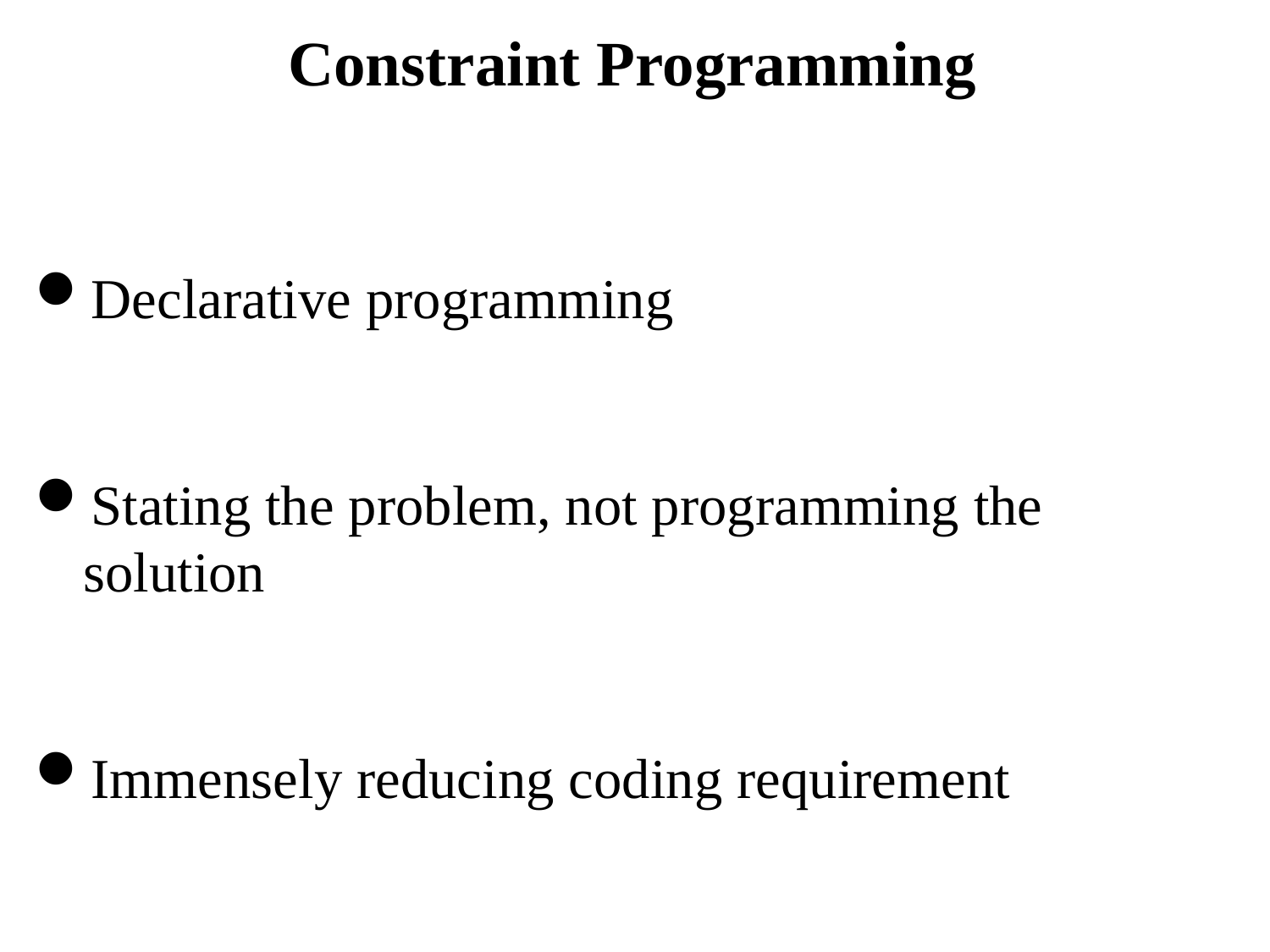

Constraint Programming
Declarative programming

Stating the problem, not programming the solution

Immensely reducing coding requirement